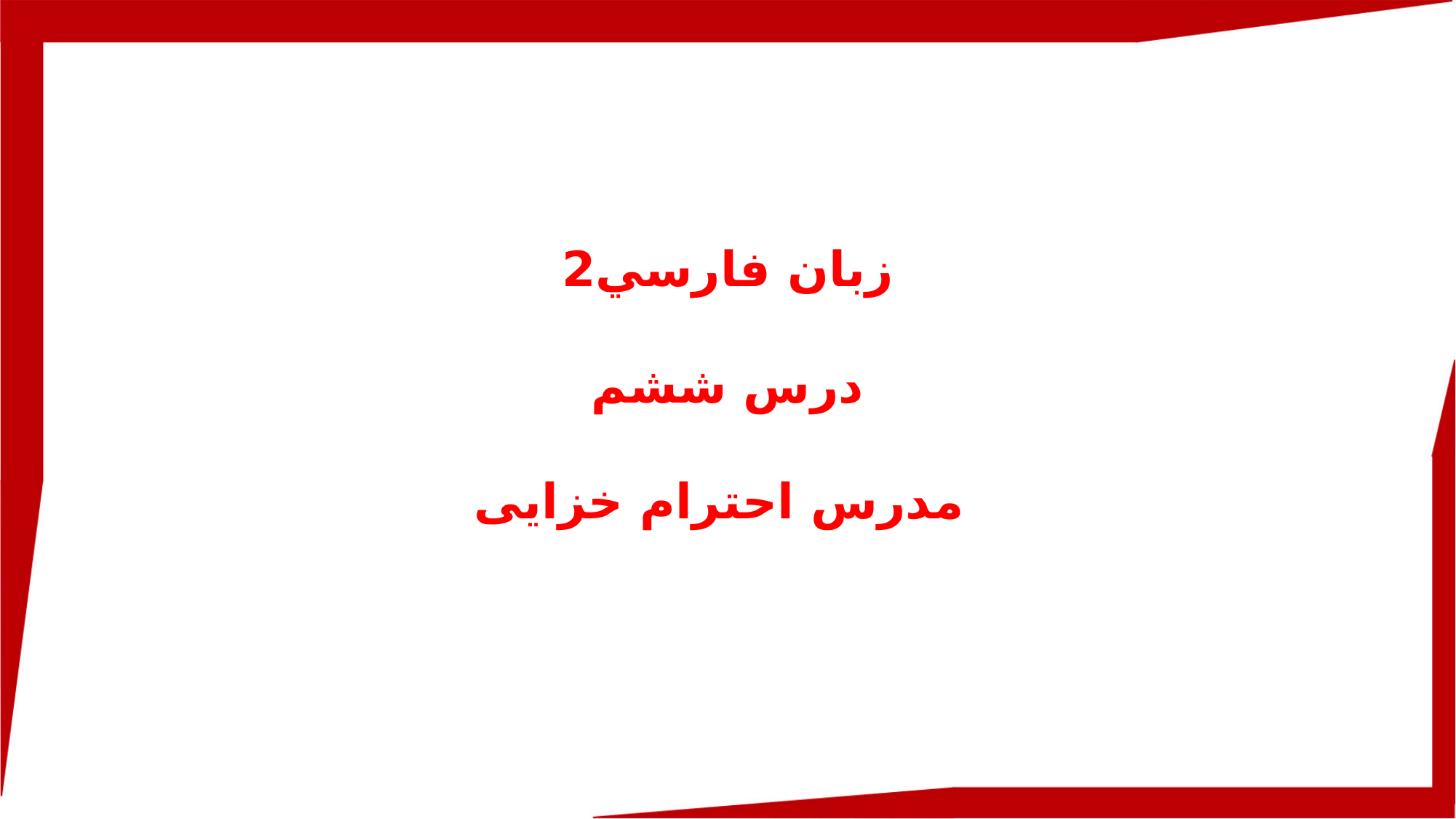

زبان فارسي2
درس ششم
مدرس احترام خزایی